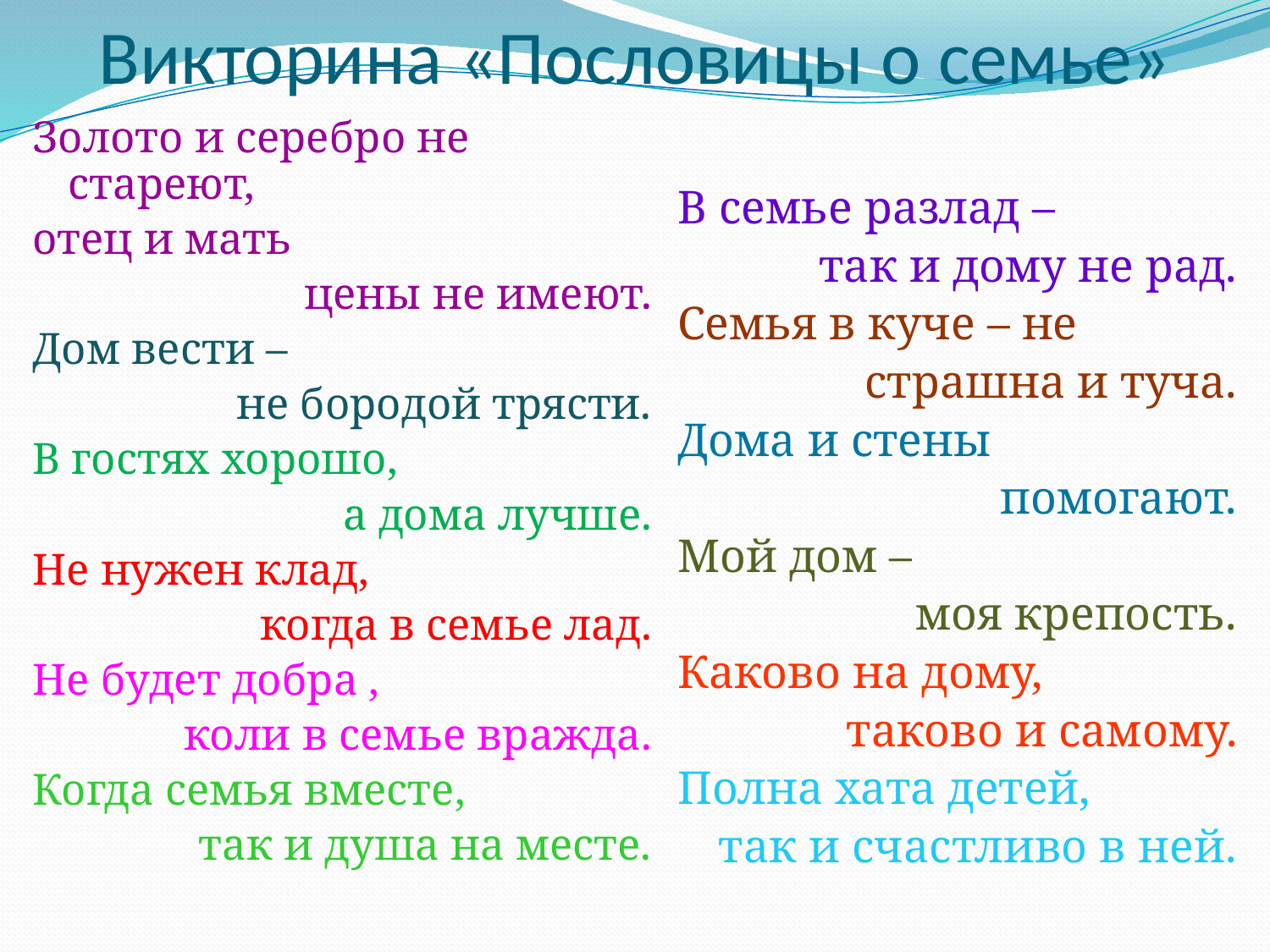

# Викторина «Пословицы о семье»
Золото и серебро не стареют,
отец и мать
цены не имеют.
Дом вести –
не бородой трясти.
В гостях хорошо,
а дома лучше.
Не нужен клад,
когда в семье лад.
Не будет добра ,
коли в семье вражда.
Когда семья вместе,
так и душа на месте.

В семье разлад –
так и дому не рад.
Семья в куче – не
страшна и туча.
Дома и стены
помогают.
Мой дом –
моя крепость.
Каково на дому,
таково и самому.
Полна хата детей,
так и счастливо в ней.